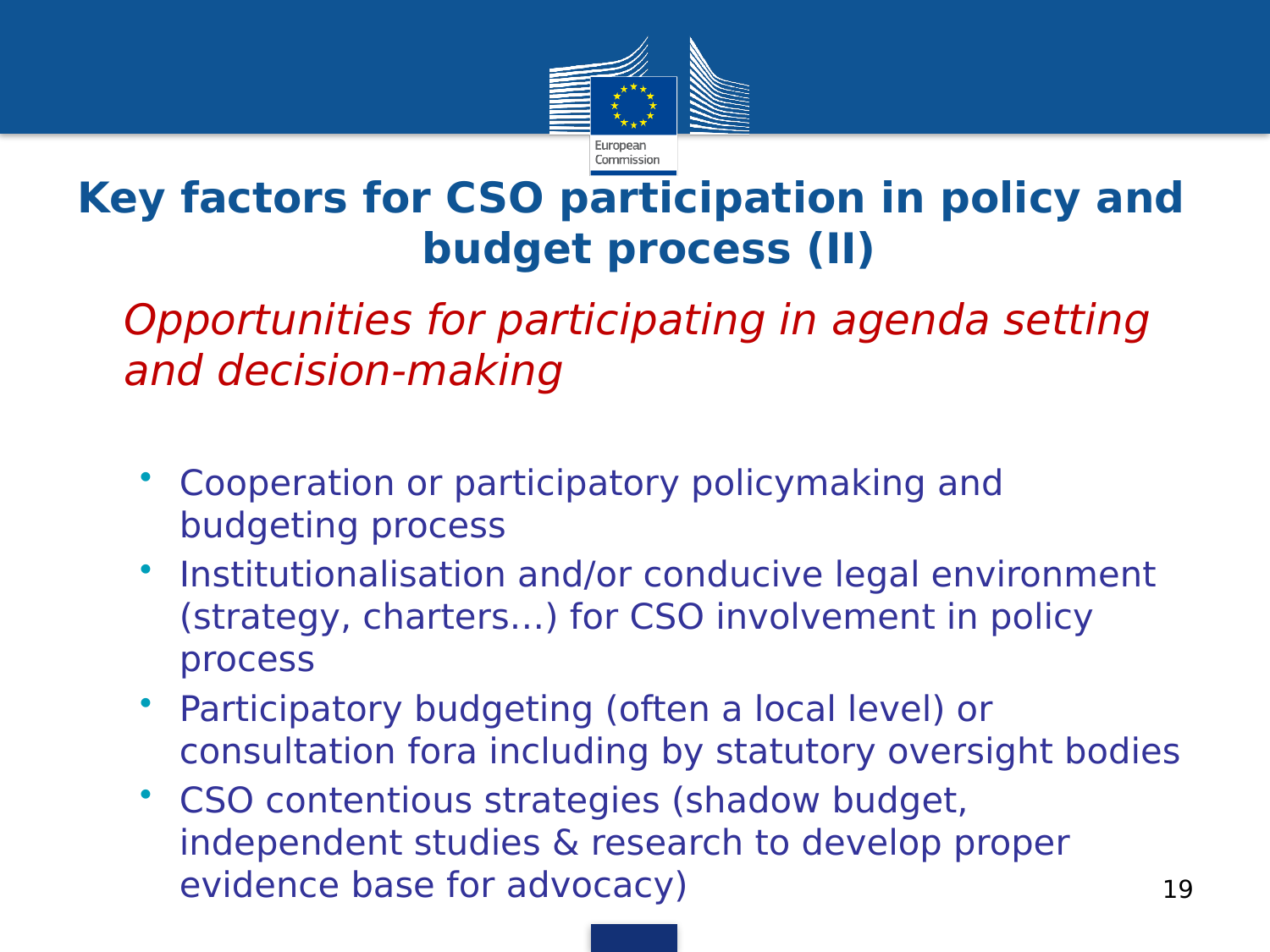

# Key factors for CSO participation in policy and budget process (II)
Opportunities for participating in agenda setting and decision-making

Cooperation or participatory policymaking and budgeting process
Institutionalisation and/or conducive legal environment (strategy, charters…) for CSO involvement in policy process
Participatory budgeting (often a local level) or consultation fora including by statutory oversight bodies
CSO contentious strategies (shadow budget, independent studies & research to develop proper evidence base for advocacy)
19